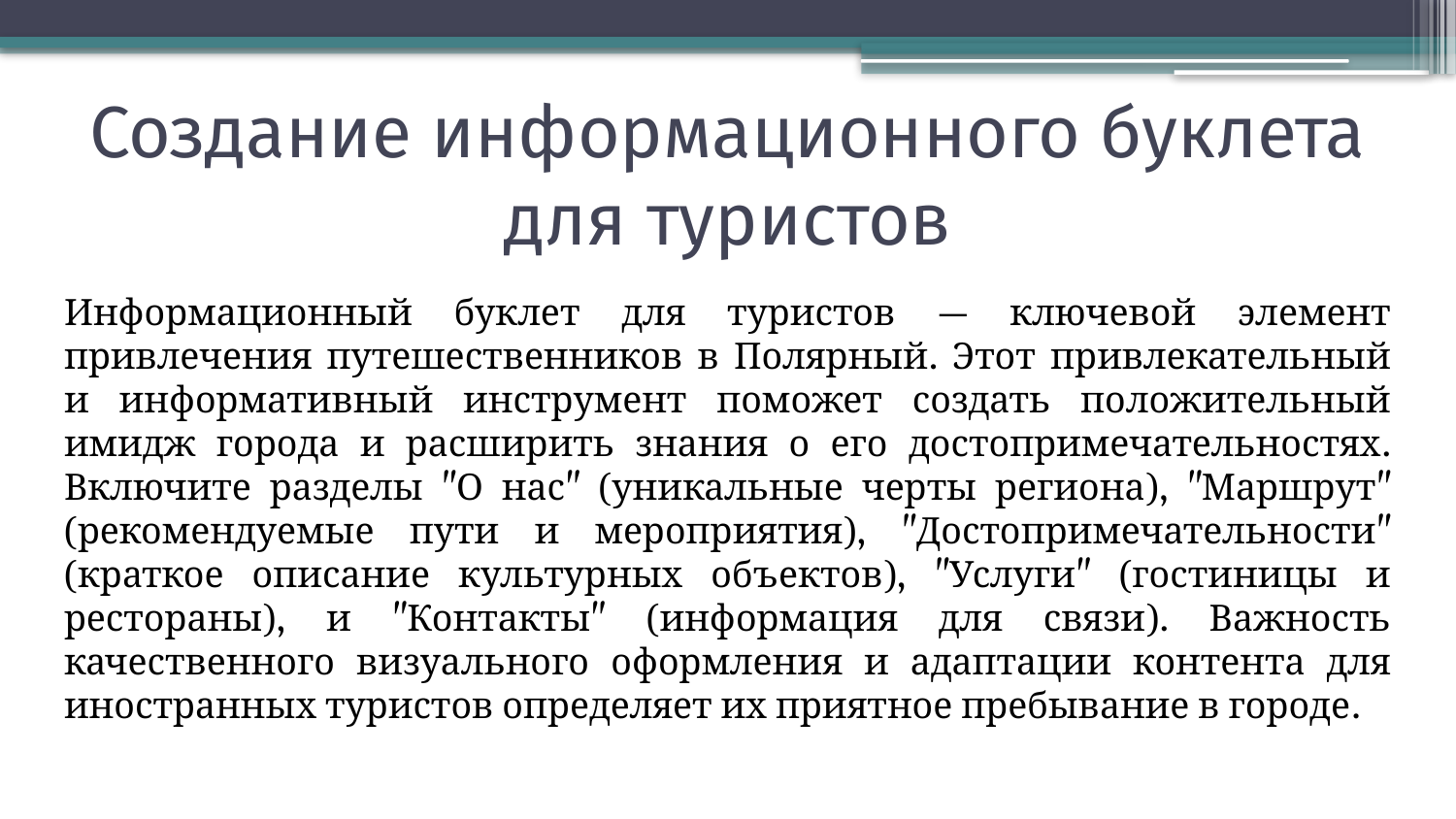

# Создание информационного буклета для туристов
Информационный буклет для туристов — ключевой элемент привлечения путешественников в Полярный. Этот привлекательный и информативный инструмент поможет создать положительный имидж города и расширить знания о его достопримечательностях. Включите разделы "О нас" (уникальные черты региона), "Маршрут" (рекомендуемые пути и мероприятия), "Достопримечательности" (краткое описание культурных объектов), "Услуги" (гостиницы и рестораны), и "Контакты" (информация для связи). Важность качественного визуального оформления и адаптации контента для иностранных туристов определяет их приятное пребывание в городе.
13